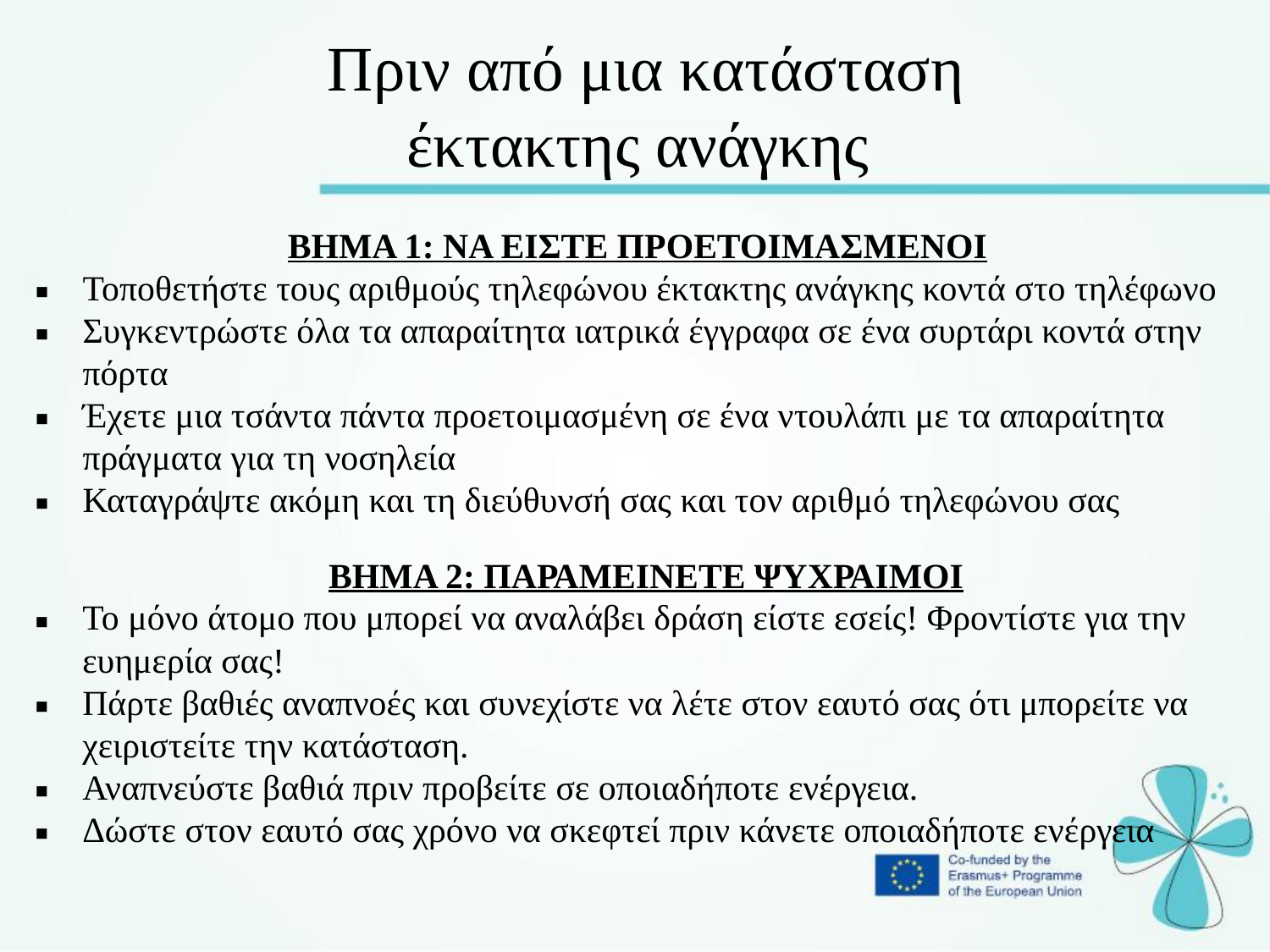

Πριν από μια κατάσταση έκτακτης ανάγκης
ΒΗΜΑ 1: ΝΑ ΕΙΣΤΕ ΠΡΟΕΤΟΙΜΑΣΜΕΝΟΙ
Τοποθετήστε τους αριθμούς τηλεφώνου έκτακτης ανάγκης κοντά στο τηλέφωνο
Συγκεντρώστε όλα τα απαραίτητα ιατρικά έγγραφα σε ένα συρτάρι κοντά στην πόρτα
Έχετε μια τσάντα πάντα προετοιμασμένη σε ένα ντουλάπι με τα απαραίτητα πράγματα για τη νοσηλεία
Καταγράψτε ακόμη και τη διεύθυνσή σας και τον αριθμό τηλεφώνου σας
ΒΗΜΑ 2: ΠΑΡΑΜΕΙΝΕΤΕ ΨΥΧΡΑΙΜΟΙ
Το μόνο άτομο που μπορεί να αναλάβει δράση είστε εσείς! Φροντίστε για την ευημερία σας!
Πάρτε βαθιές αναπνοές και συνεχίστε να λέτε στον εαυτό σας ότι μπορείτε να χειριστείτε την κατάσταση.
Αναπνεύστε βαθιά πριν προβείτε σε οποιαδήποτε ενέργεια.
Δώστε στον εαυτό σας χρόνο να σκεφτεί πριν κάνετε οποιαδήποτε ενέργεια